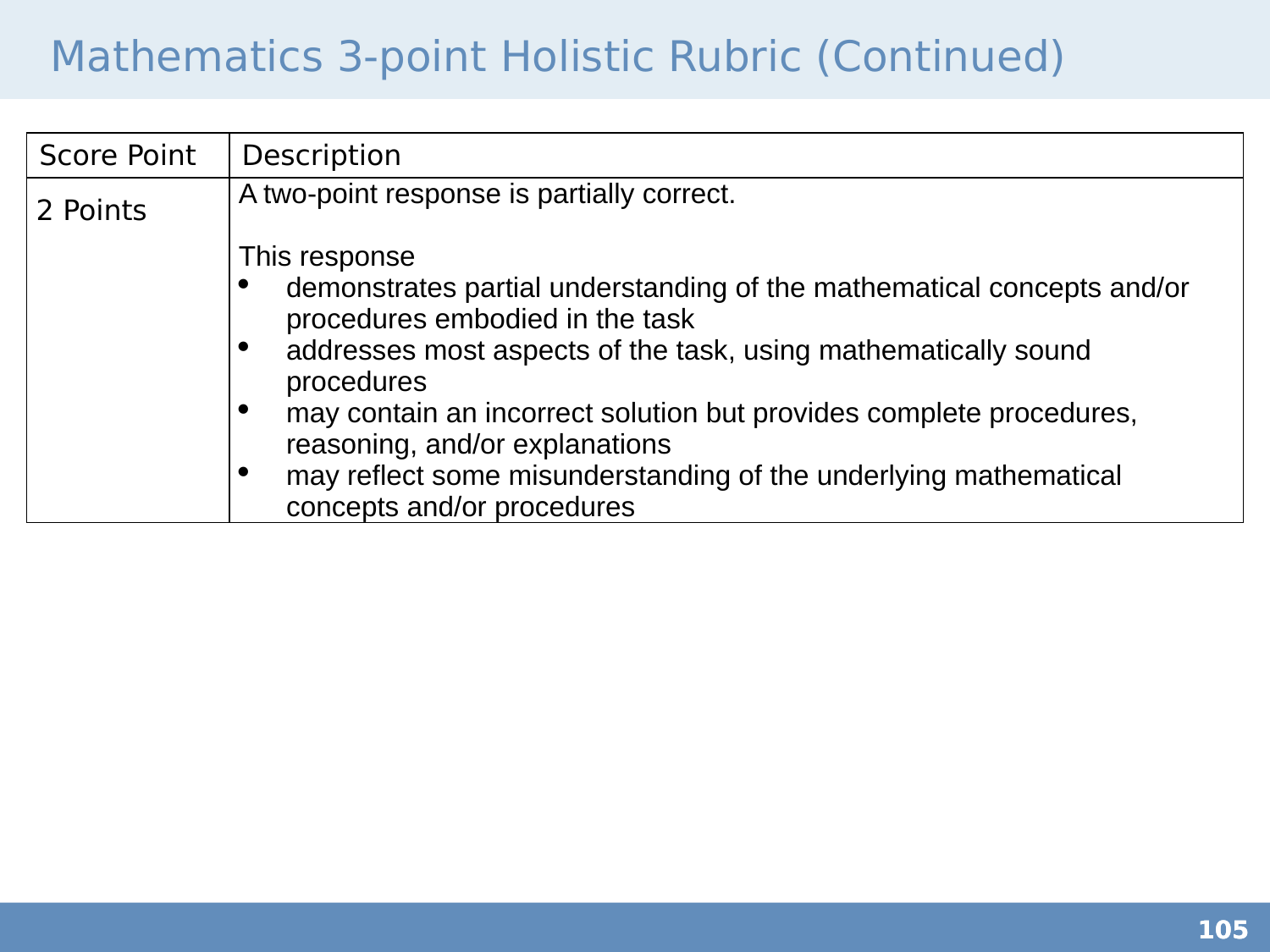

# Mathematics 3-point Holistic Rubric (Continued)
| Score Point | Description |
| --- | --- |
| 2 Points | A two-point response is partially correct. This response demonstrates partial understanding of the mathematical concepts and/or procedures embodied in the task addresses most aspects of the task, using mathematically sound procedures may contain an incorrect solution but provides complete procedures, reasoning, and/or explanations may reflect some misunderstanding of the underlying mathematical concepts and/or procedures |
105